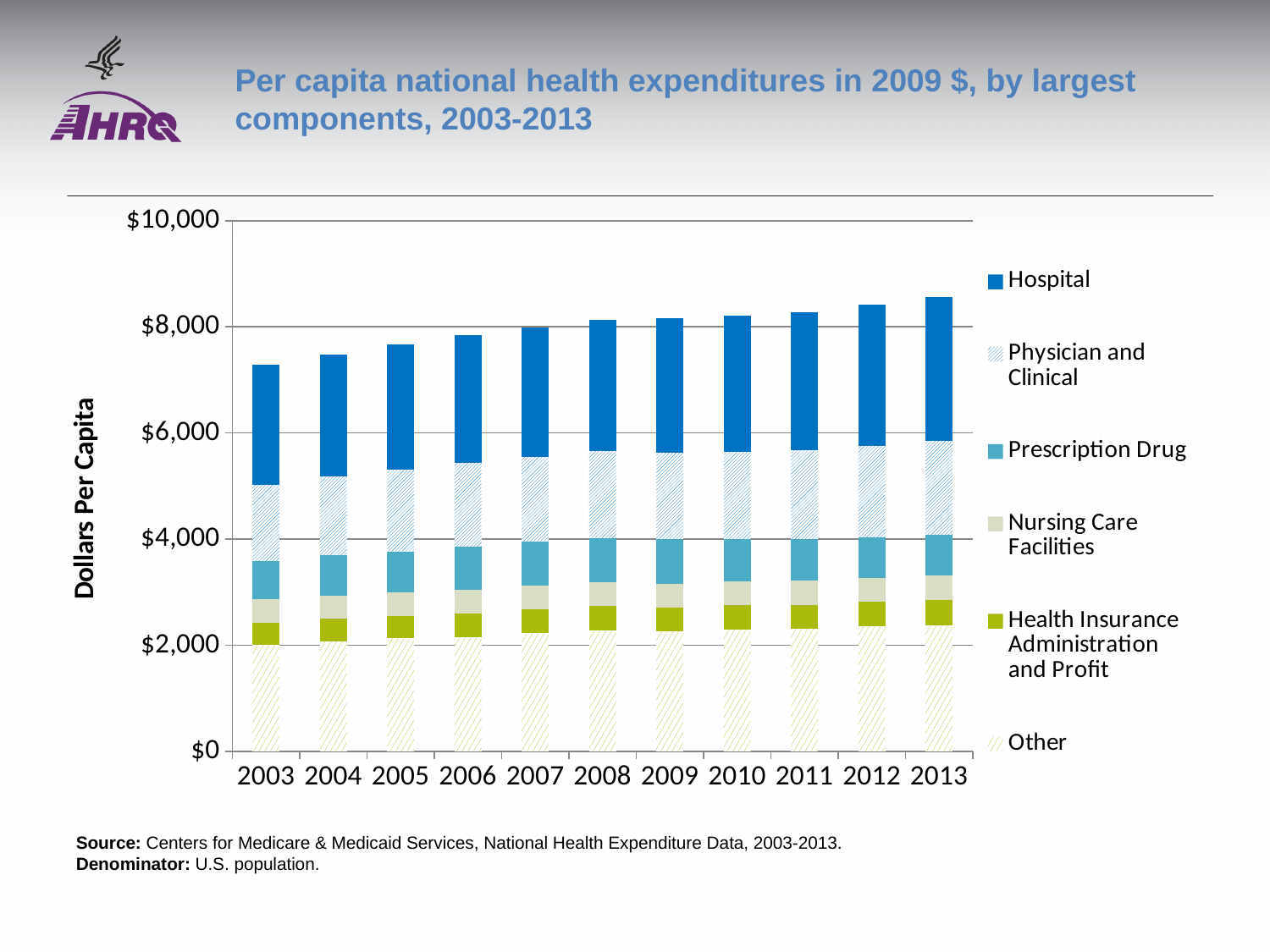

# Per capita national health expenditures in 2009 $, by largest components, 2003-2013

### Chart

| Category | Other  | Health Insurance Administration and Profit | Nursing Care Facilities | Prescription Drug  | Physician and Clinical  | Hospital  |
|---|---|---|---|---|---|---|
| 2003 | 2010.0000000000002 | 418.9655172413793 | 432.7586206896552 | 726.2068965517242 | 1431.7241379310344 | 2263.793103448276 |
| 2004 | 2070.9897610921507 | 432.08191126279866 | 433.4470989761092 | 758.3617747440273 | 1484.3003412969283 | 2297.6109215017063 |
| 2005 | 2126.779661016948 | 425.76271186440675 | 441.3559322033898 | 773.8983050847457 | 1533.5593220338983 | 2366.7796610169494 |
| 2006 | 2153.0201342281875 | 448.6577181208054 | 442.9530201342282 | 809.3959731543624 | 1582.5503355704698 | 2401.6778523489934 |
| 2007 | 2230.897009966778 | 446.843853820598 | 451.16279069767444 | 830.5647840531561 | 1585.7142857142858 | 2441.1960132890367 |
| 2008 | 2274.3421052631575 | 469.07894736842104 | 450.6578947368421 | 825.328947368421 | 1637.5 | 2469.7368421052633 |
| 2009 | 2262.2149837133547 | 448.8599348534202 | 451.1400651465798 | 830.6188925081433 | 1639.0879478827362 | 2530.2931596091207 |
| 2010 | 2293.8511326860844 | 458.252427184466 | 453.72168284789643 | 794.8220064724919 | 1642.0711974110031 | 2560.84142394822 |
| 2011 | 2314.469453376206 | 441.4790996784566 | 459.1639871382637 | 778.1350482315113 | 1676.8488745980708 | 2598.3922829581993 |
| 2012 | 2359.7444089456867 | 453.35463258785944 | 458.7859424920128 | 762.6198083067093 | 1721.405750798722 | 2663.5782747603835 |
| 2013 | 2380.31746031746 | 477.46031746031747 | 463.1746031746032 | 759.6825396825396 | 1774.6031746031747 | 2700.0 |
Source: Centers for Medicare & Medicaid Services, National Health Expenditure Data, 2003-2013.
Denominator: U.S. population.